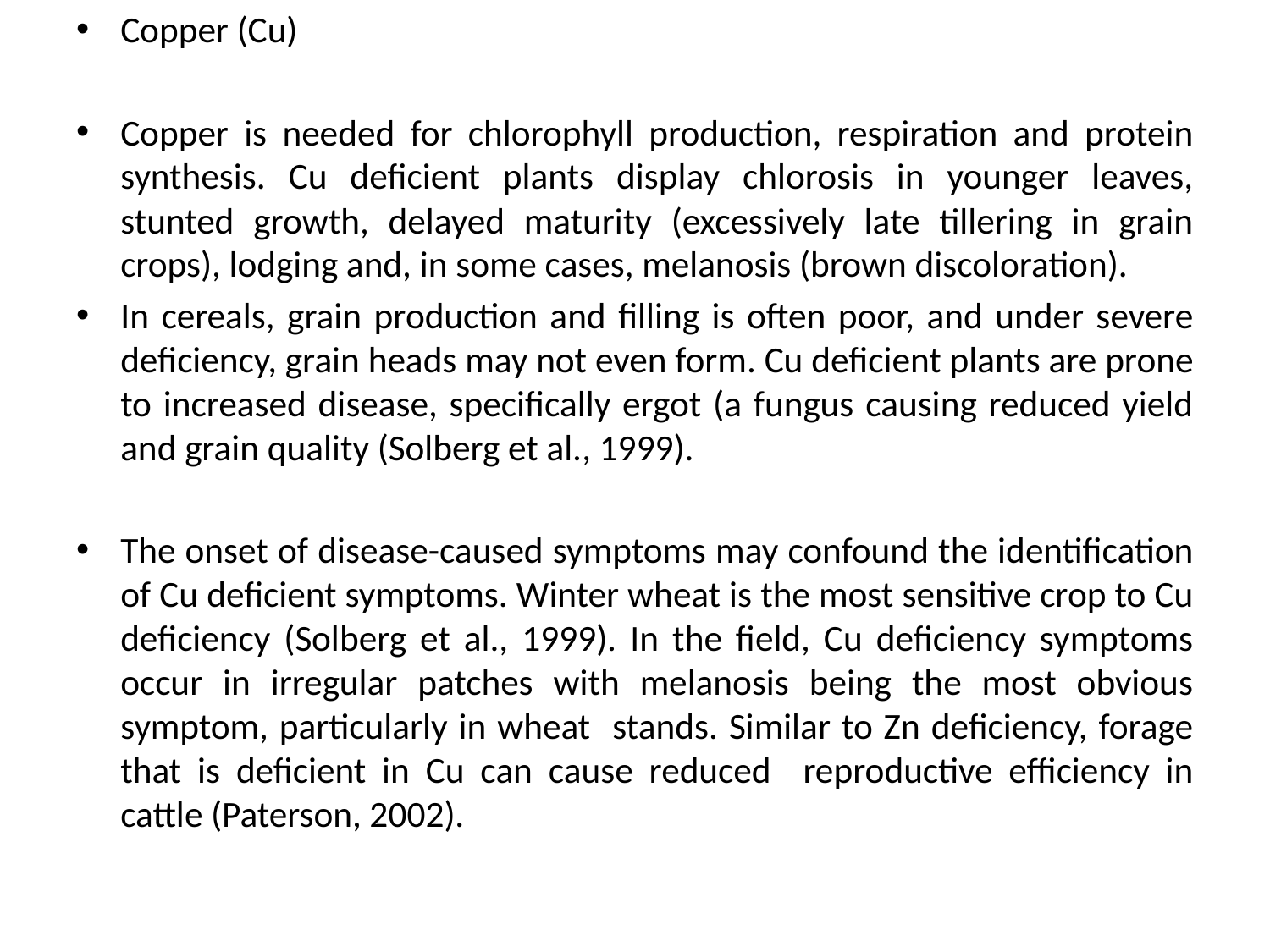

Copper (Cu)

Copper is needed for chlorophyll production, respiration and protein synthesis. Cu deficient plants display chlorosis in younger leaves, stunted growth, delayed maturity (excessively late tillering in grain crops), lodging and, in some cases, melanosis (brown discoloration).
In cereals, grain production and filling is often poor, and under severe deficiency, grain heads may not even form. Cu deficient plants are prone to increased disease, specifically ergot (a fungus causing reduced yield and grain quality (Solberg et al., 1999).

The onset of disease-caused symptoms may confound the identification of Cu deficient symptoms. Winter wheat is the most sensitive crop to Cu deficiency (Solberg et al., 1999). In the field, Cu deficiency symptoms occur in irregular patches with melanosis being the most obvious symptom, particularly in wheat  stands. Similar to Zn deficiency, forage that is deficient in Cu can cause reduced  reproductive efficiency in cattle (Paterson, 2002).